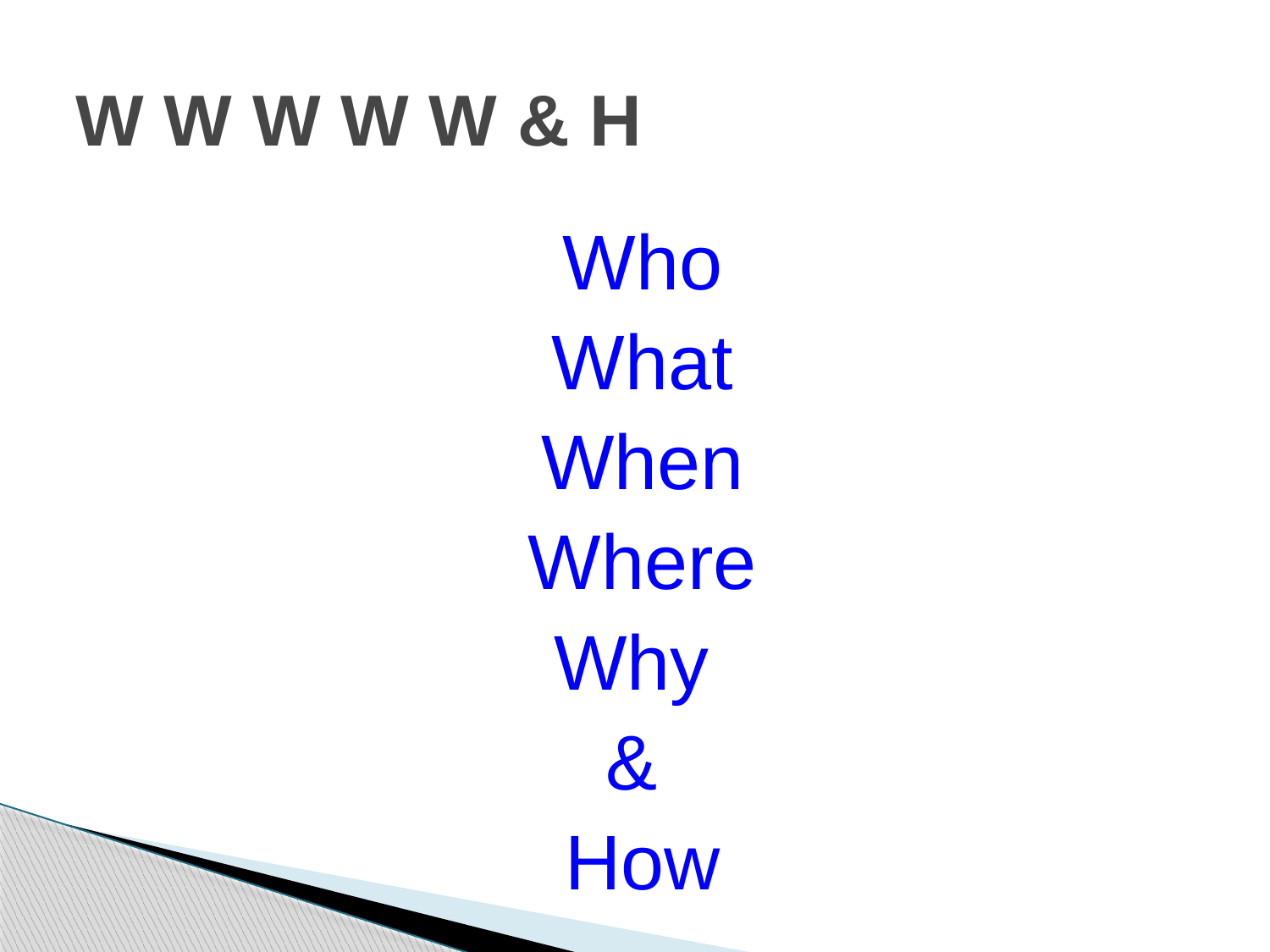

# W W W W W & H
Who
What
When
Where
Why
&
How